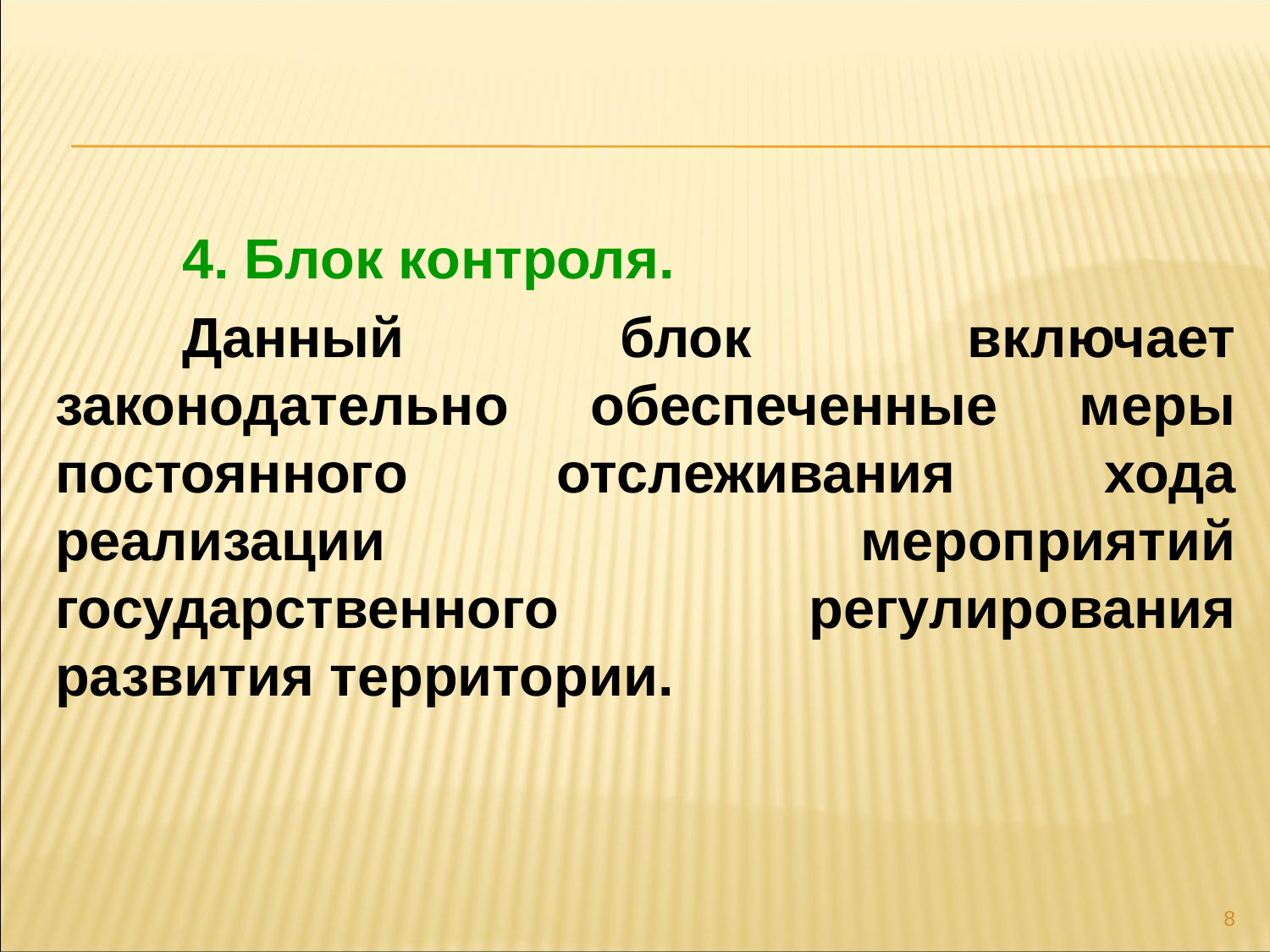

4. Блок контроля.
	Данный блок включает законодательно обеспеченные меры постоянного отслеживания хода реализации мероприятий государственного регулирования развития территории.

8